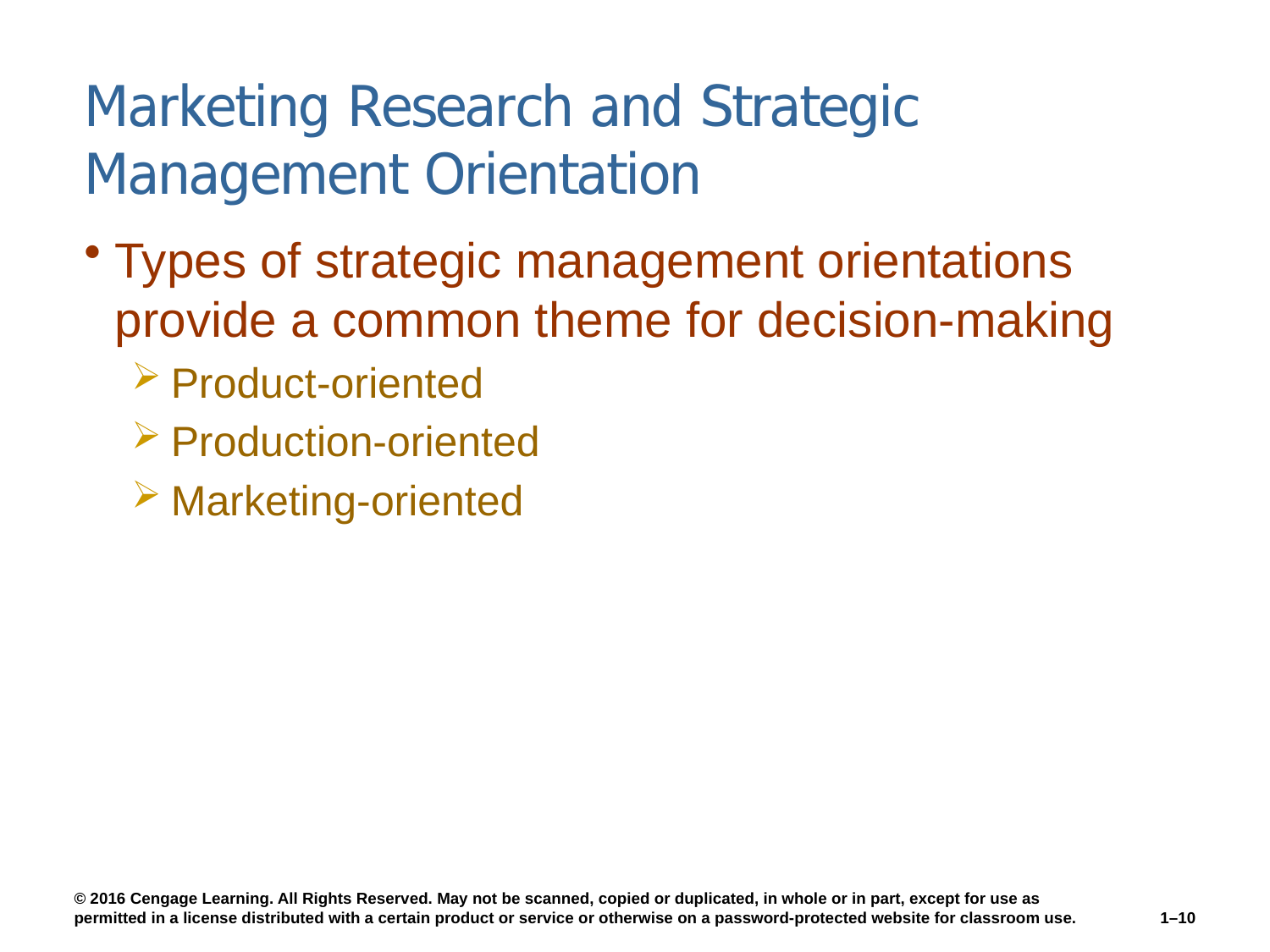

# Marketing Research and Strategic Management Orientation
Types of strategic management orientations provide a common theme for decision-making
Product-oriented
Production-oriented
Marketing-oriented

1–10
© 2016 Cengage Learning. All Rights Reserved. May not be scanned, copied or duplicated, in whole or in part, except for use as permitted in a license distributed with a certain product or service or otherwise on a password-protected website for classroom use.